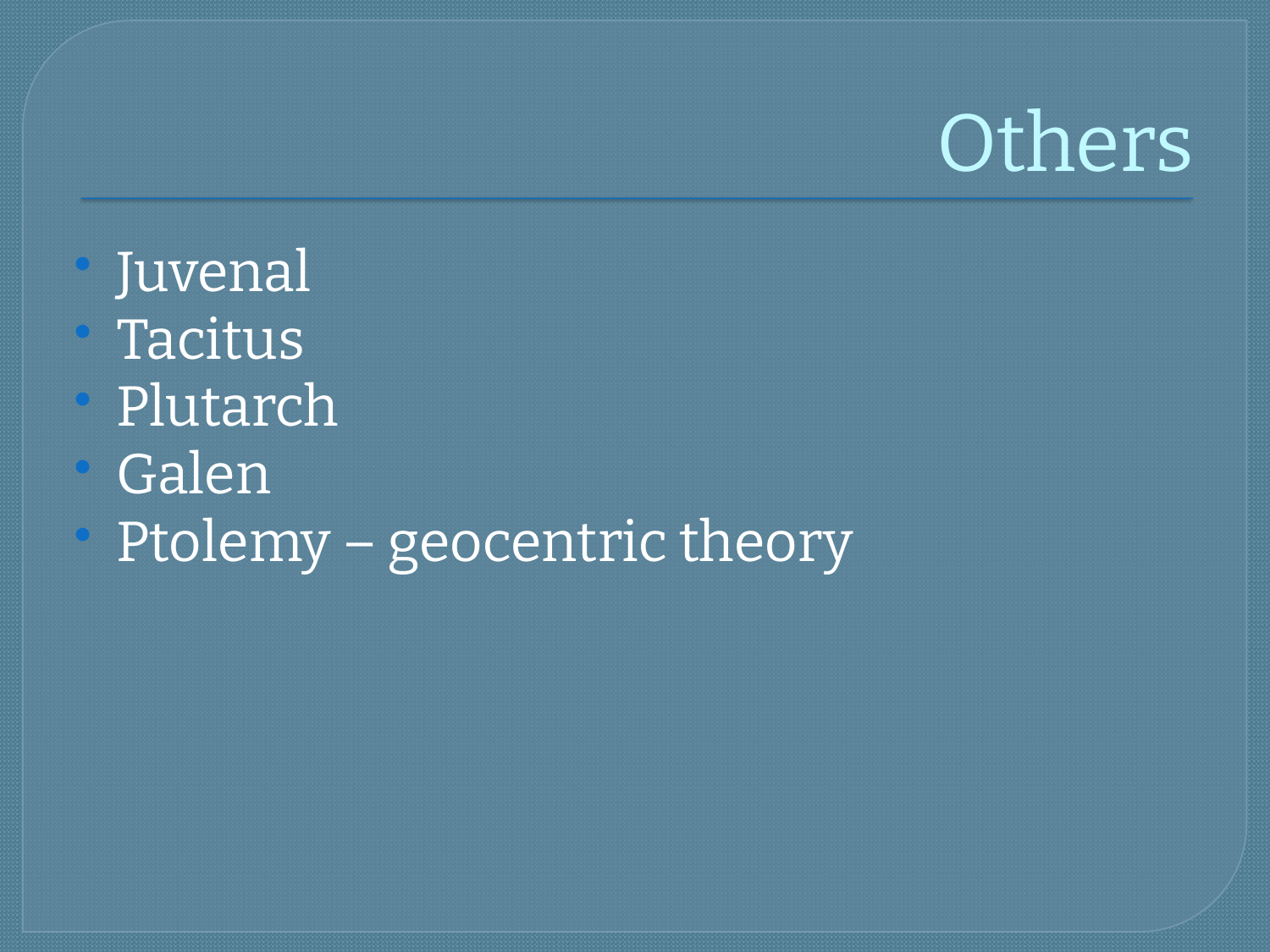

# Others
Juvenal
Tacitus
Plutarch
Galen
Ptolemy – geocentric theory